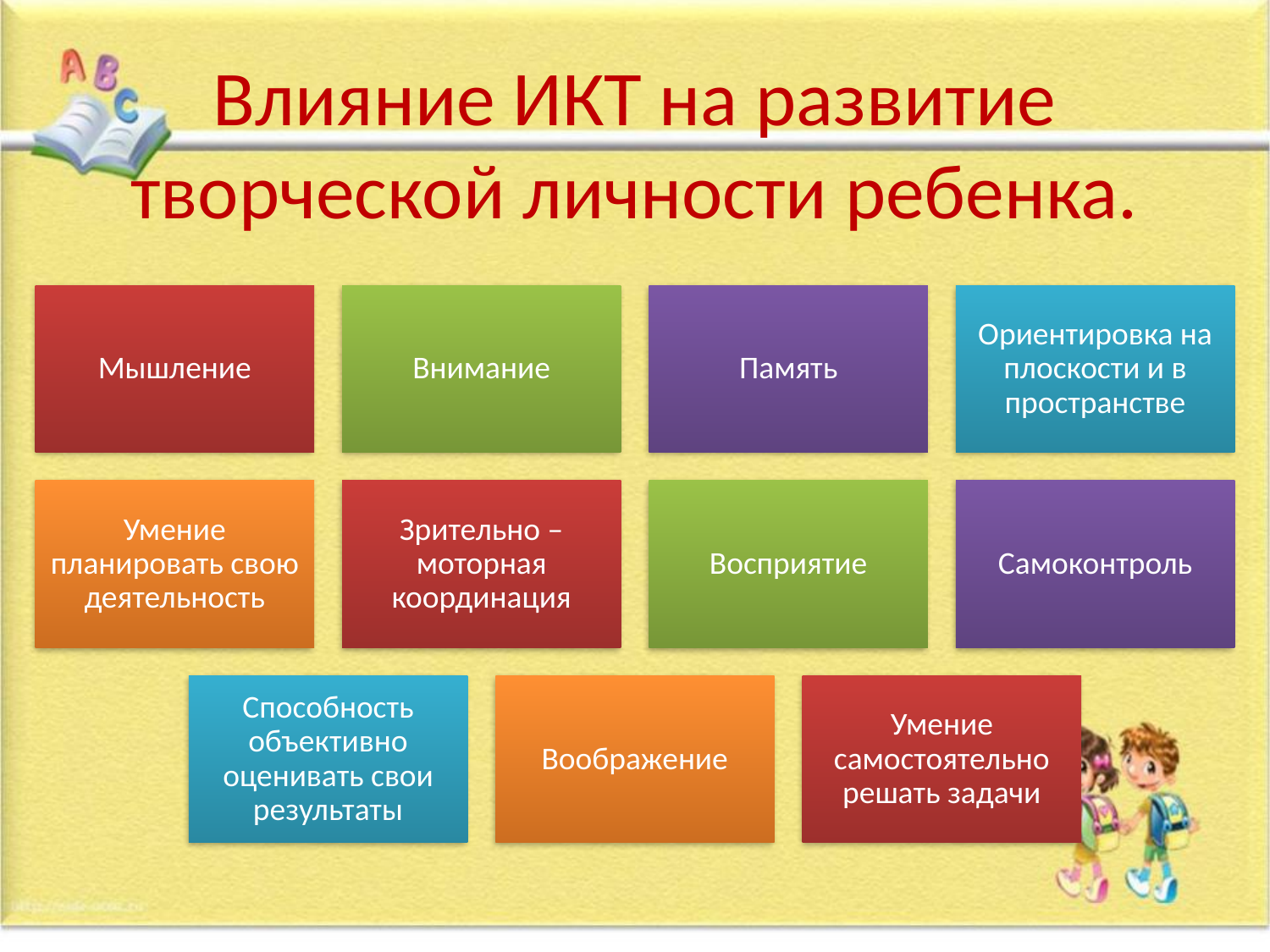

# Влияние ИКТ на развитие творческой личности ребенка.
Мышление
Внимание
Память
Ориентировка на плоскости и в пространстве
Умение планировать свою деятельность
Зрительно – моторная координация
Восприятие
Самоконтроль
Способность объективно оценивать свои результаты
Воображение
Умение самостоятельно решать задачи